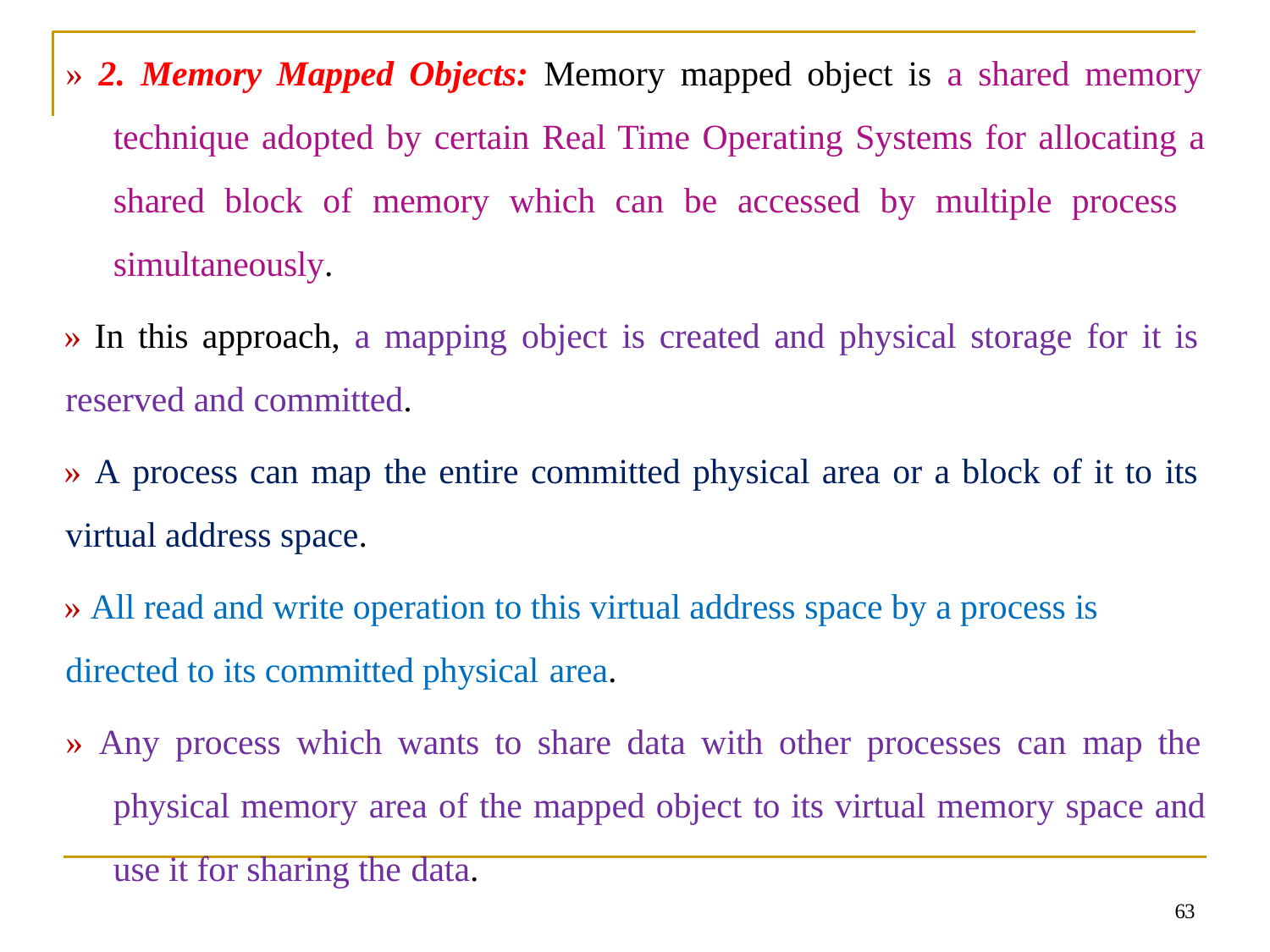

» 2. Memory Mapped Objects: Memory mapped object is a shared memory  technique adopted by certain Real Time Operating Systems for allocating a  shared block of memory which can be accessed by multiple process   simultaneously.
» In this approach, a mapping object is created and physical storage for it is
reserved and committed.
» A process can map the entire committed physical area or a block of it to its
virtual address space.
» All read and write operation to this virtual address space by a process is
directed to its committed physical area.
» Any process which wants to share data with other processes can map the  physical memory area of the mapped object to its virtual memory space and  use it for sharing the data.
63